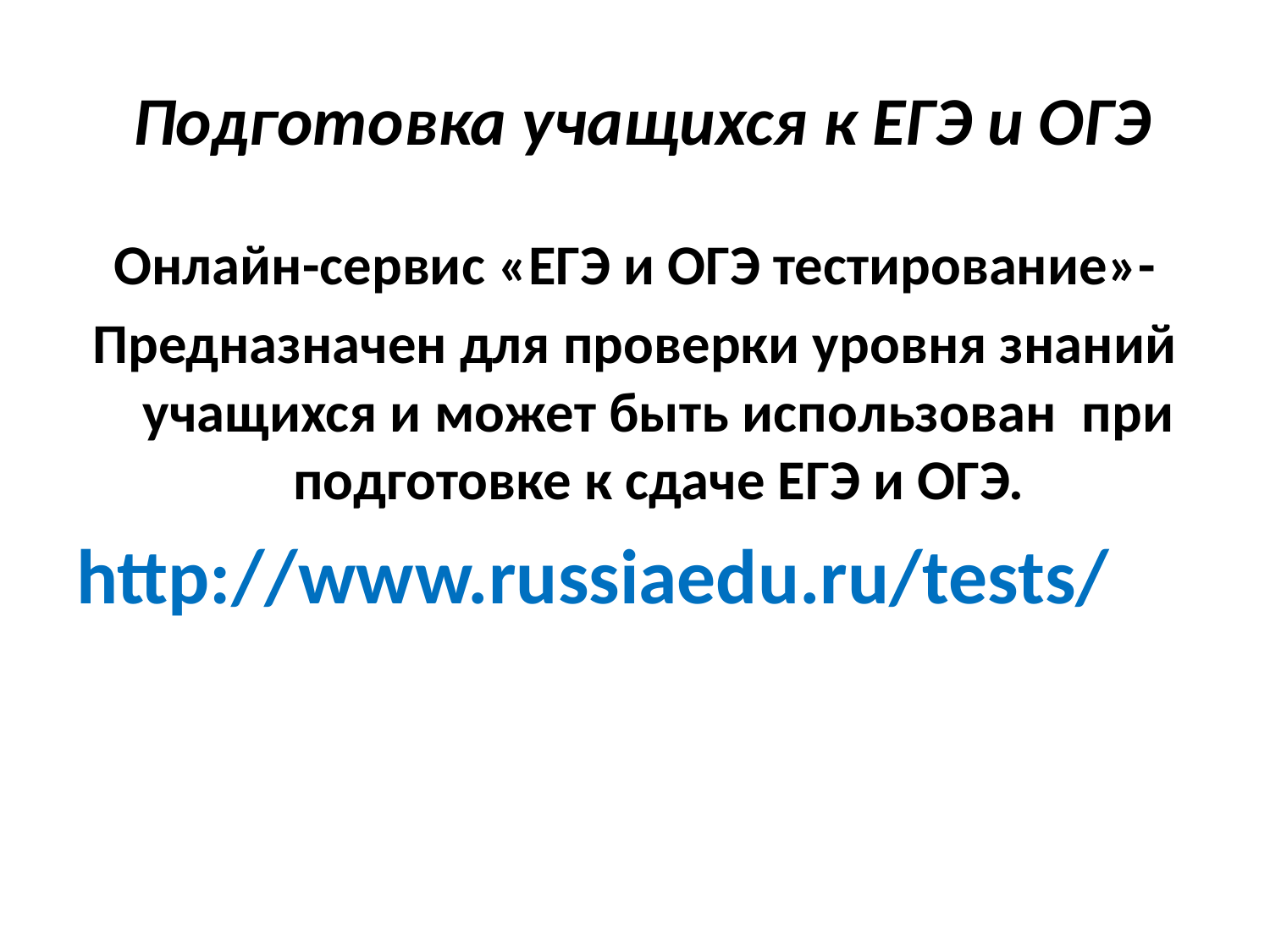

# Подготовка учащихся к ЕГЭ и ОГЭ
Онлайн-сервис «ЕГЭ и ОГЭ тестирование»-
Предназначен для проверки уровня знаний учащихся и может быть использован  при подготовке к сдаче ЕГЭ и ОГЭ.
http://www.russiaedu.ru/tests/